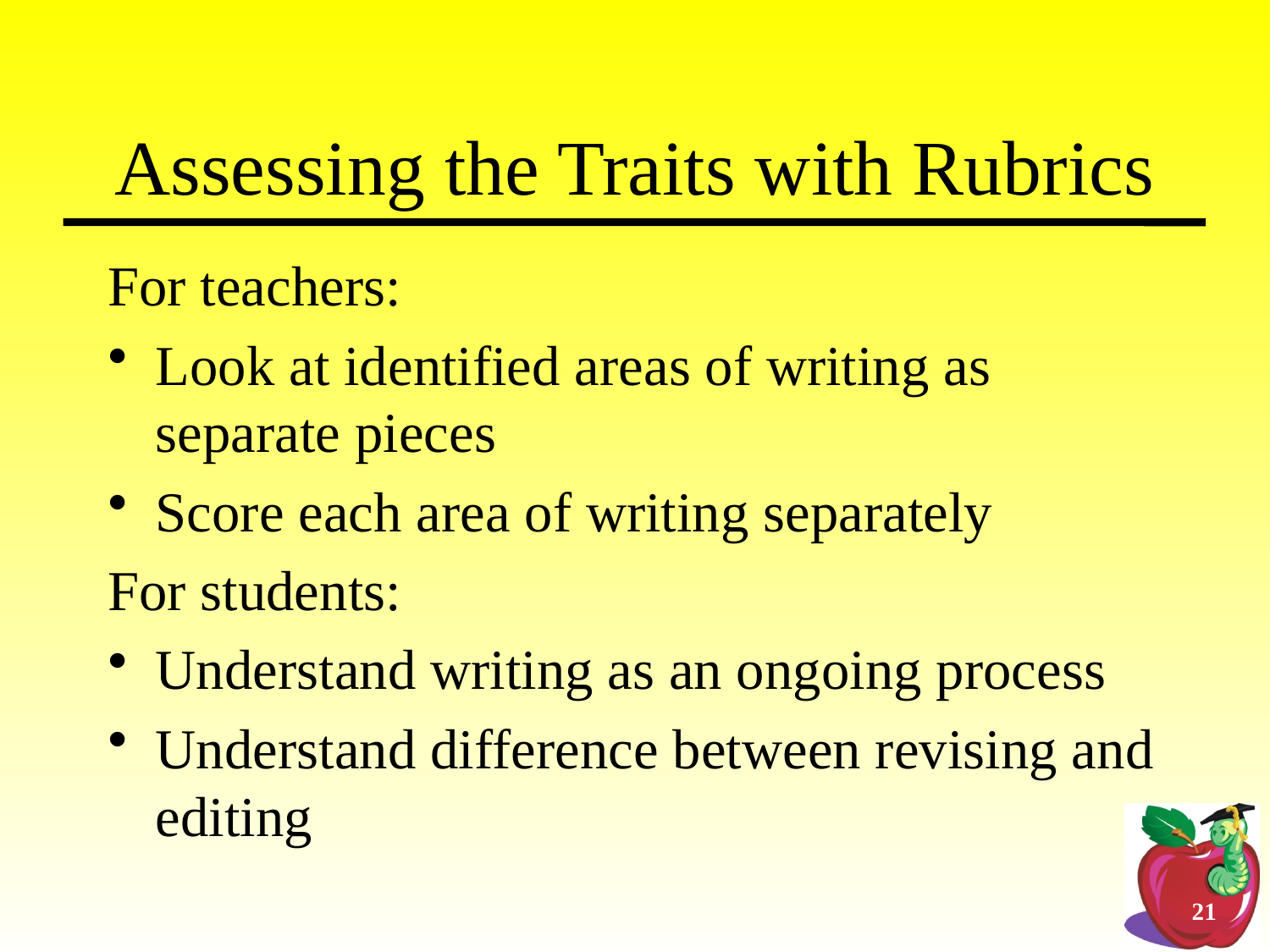

# Assessing the Traits with Rubrics
For teachers:
Look at identified areas of writing as separate pieces
Score each area of writing separately
For students:
Understand writing as an ongoing process
Understand difference between revising and editing
21